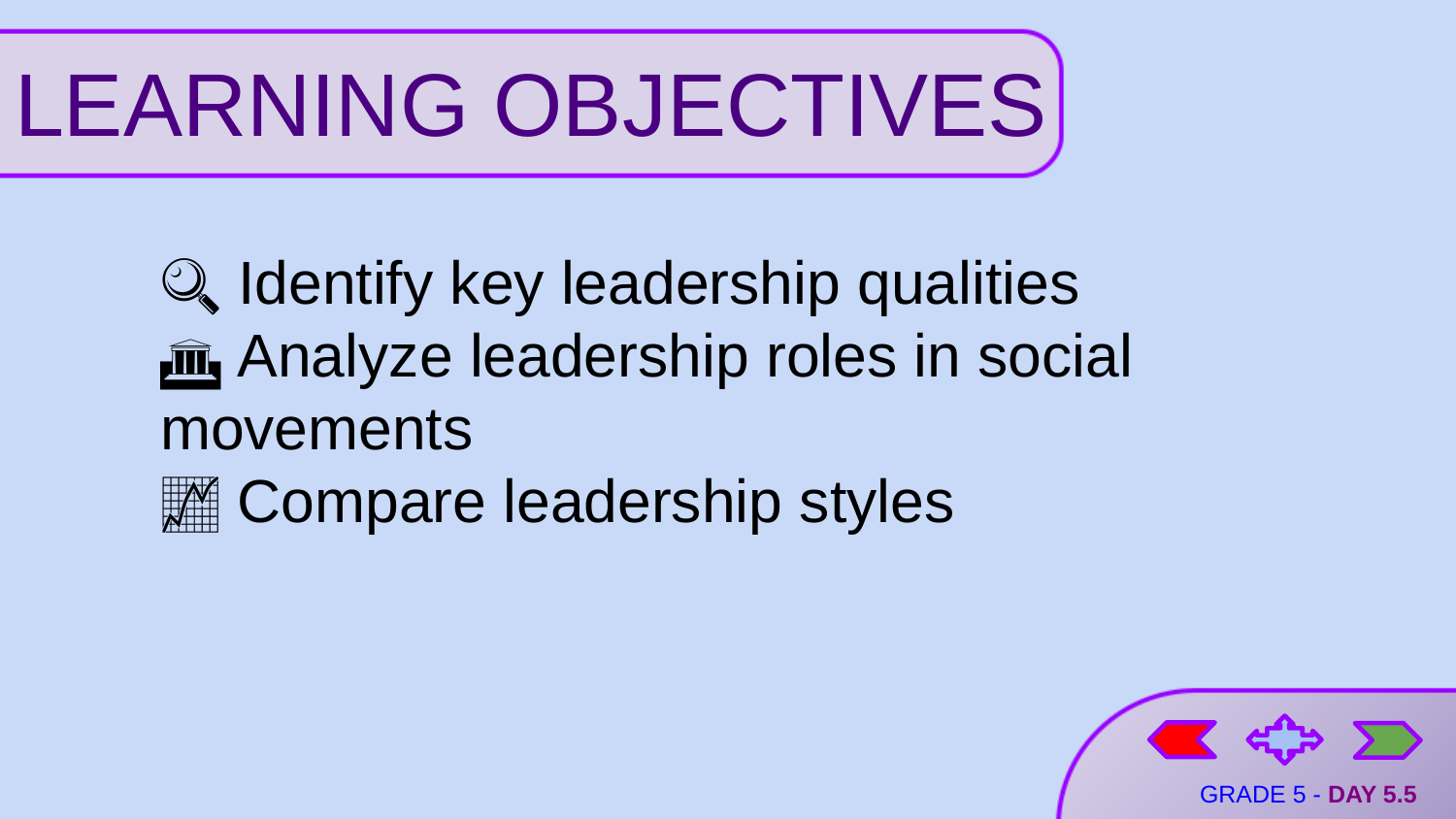

# LEARNING OBJECTIVES

🔍 Identify key leadership qualities
🏛 Analyze leadership roles in social movements
📈 Compare leadership styles

GRADE 5 - DAY 5.5